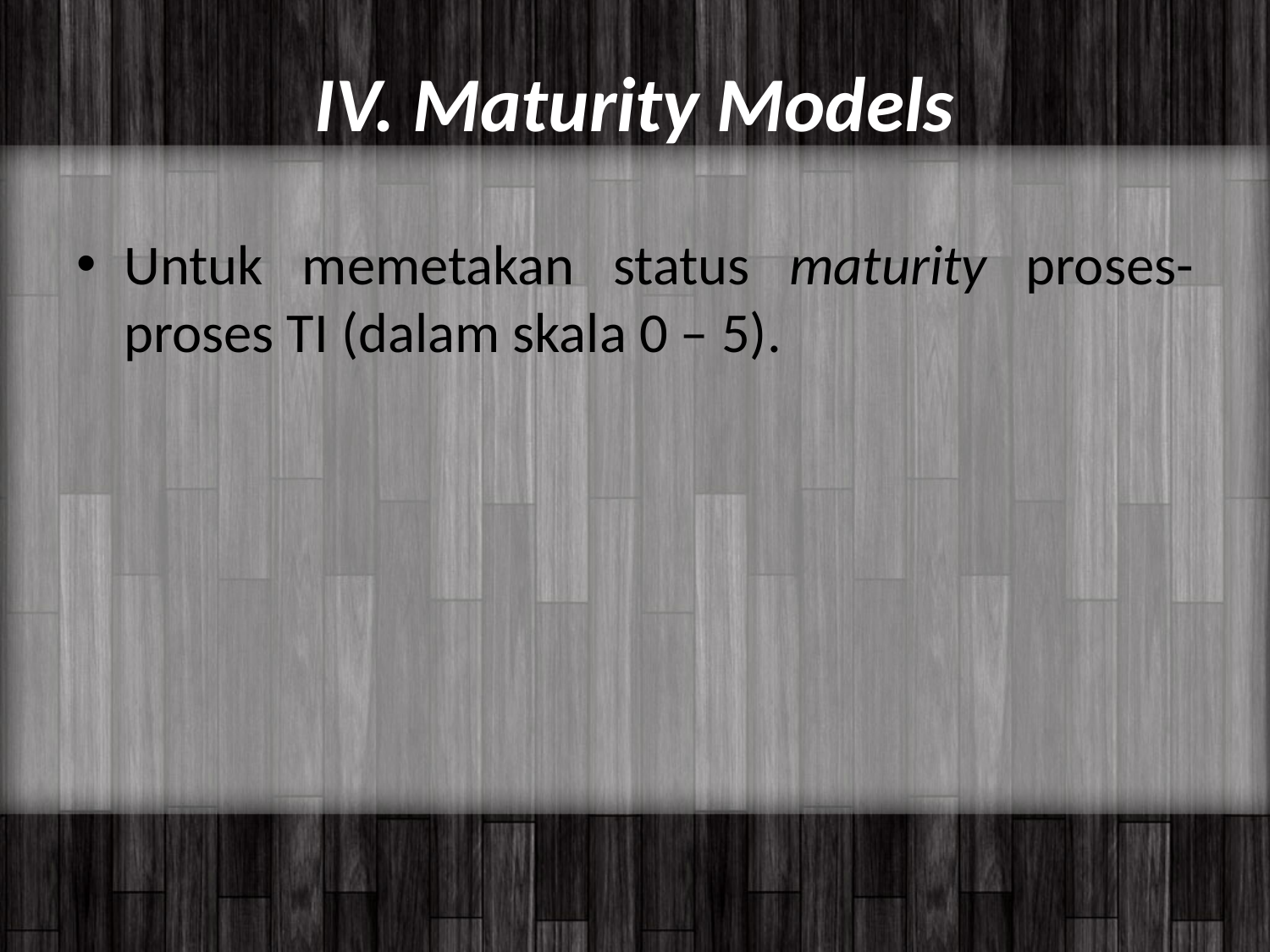

# IV. Maturity Models
Untuk memetakan status maturity proses-proses TI (dalam skala 0 – 5).